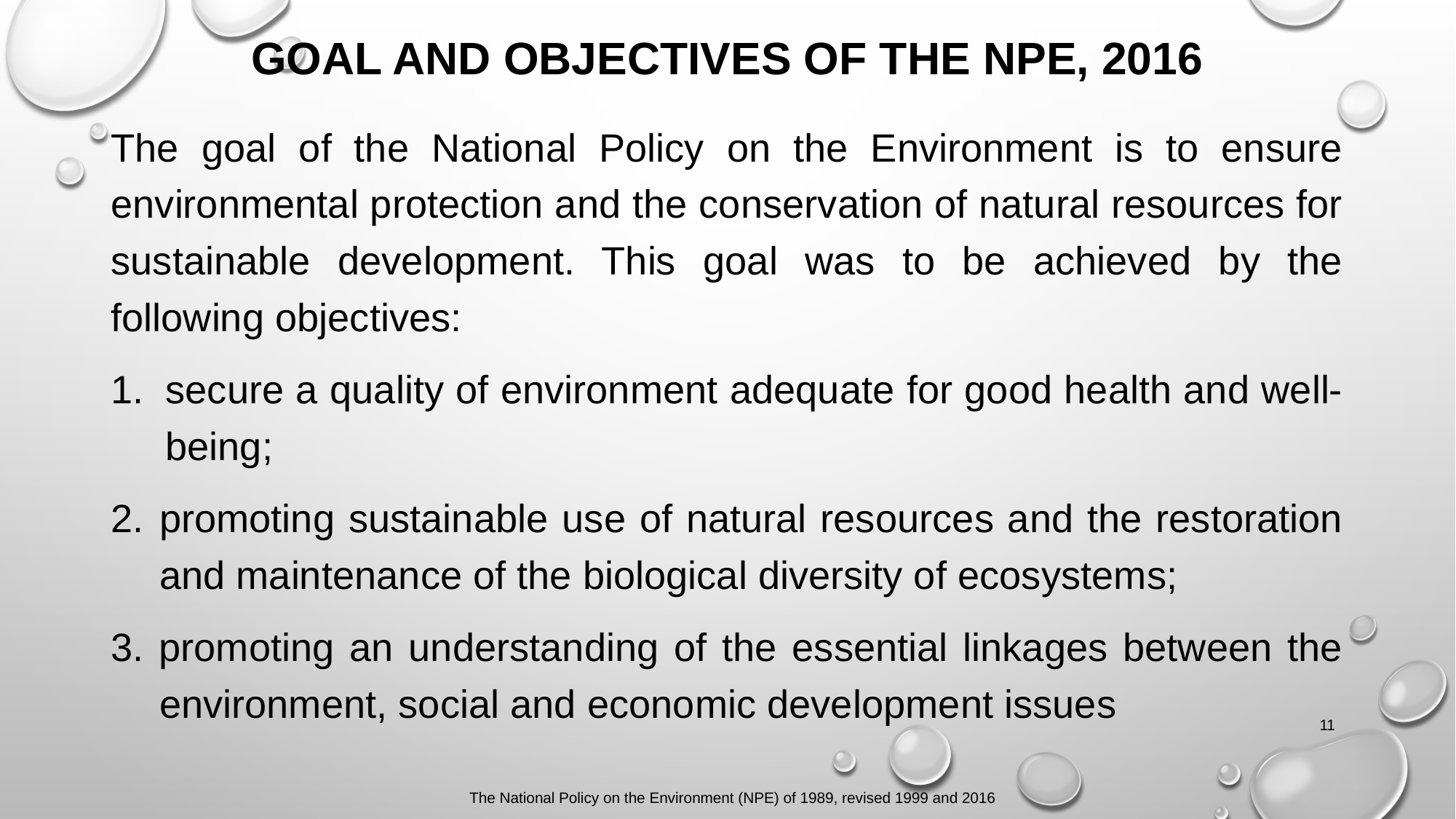

# Goal and objectives of The Npe, 2016
The goal of the National Policy on the Environment is to ensure environmental protection and the conservation of natural resources for sustainable development. This goal was to be achieved by the following objectives:
1.	secure a quality of environment adequate for good health and well-being;
2.	promoting sustainable use of natural resources and the restoration and maintenance of the biological diversity of ecosystems;
3. promoting an understanding of the essential linkages between the environment, social and economic development issues
11
The National Policy on the Environment (NPE) of 1989, revised 1999 and 2016